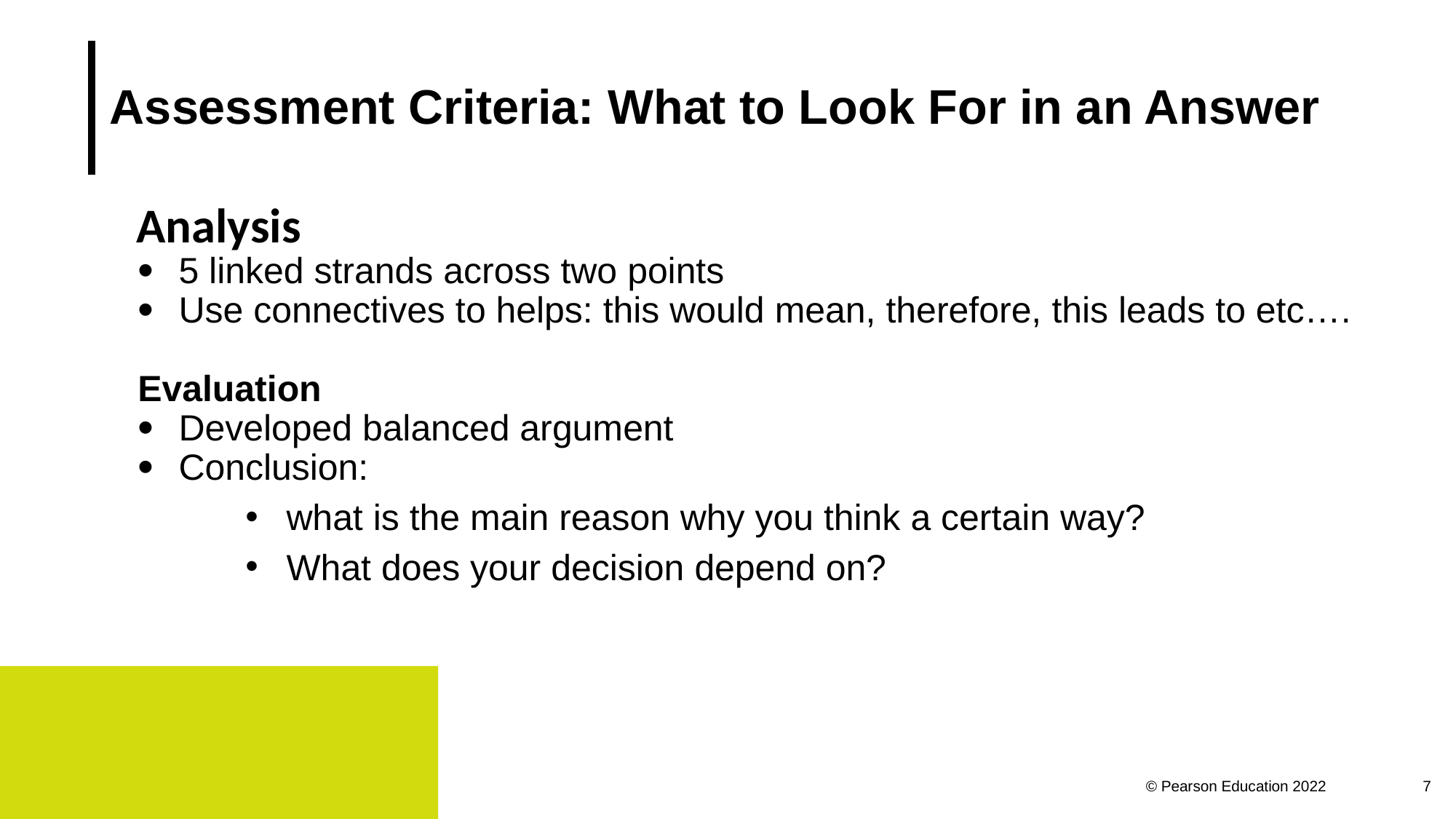

# Assessment Criteria: What to Look For in an Answer
Analysis
5 linked strands across two points
Use connectives to helps: this would mean, therefore, this leads to etc….

Evaluation
Developed balanced argument
Conclusion:
what is the main reason why you think a certain way?
What does your decision depend on?